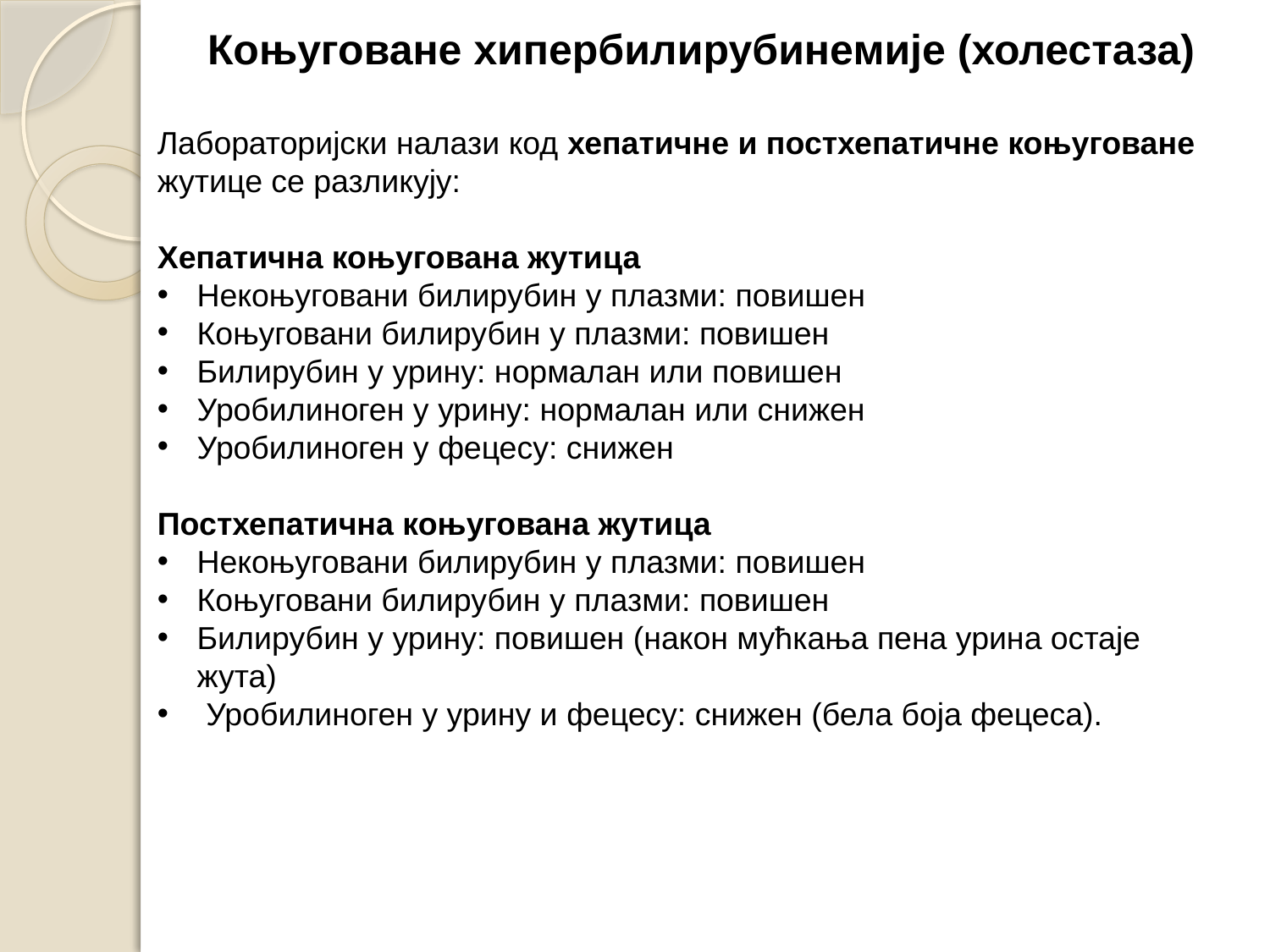

Коњуговане хипербилирубинемије (холестаза)
Лабораторијски налази код хепатичне и постхепатичне коњуговане жутице се разликују:
Хепатична коњугована жутица
Некоњуговани билирубин у плазми: повишен
Коњуговани билирубин у плазми: повишен
Билирубин у урину: нормалан или повишен
Уробилиноген у урину: нормалан или снижен
Уробилиноген у фецесу: снижен
Постхепатична коњугована жутица
Некоњуговани билирубин у плазми: повишен
Коњуговани билирубин у плазми: повишен
Билирубин у урину: повишен (након мућкања пена урина остаје жута)
 Уробилиноген у урину и фецесу: снижен (бела боја фецеса).